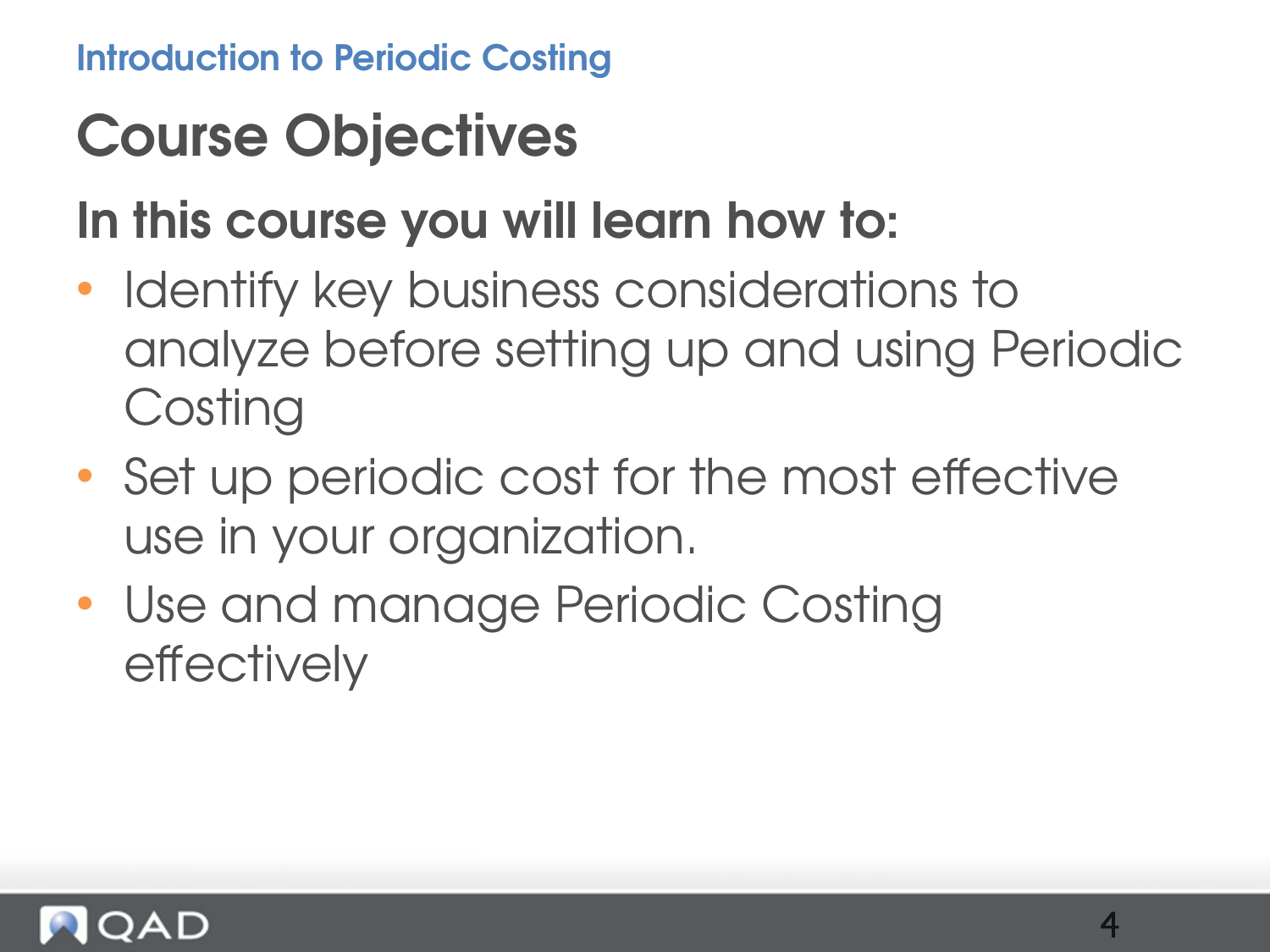

Introduction to Periodic Costing
# Course Objectives
In this course you will learn how to:
Identify key business considerations to analyze before setting up and using Periodic Costing
Set up periodic cost for the most effective use in your organization.
Use and manage Periodic Costing effectively

4